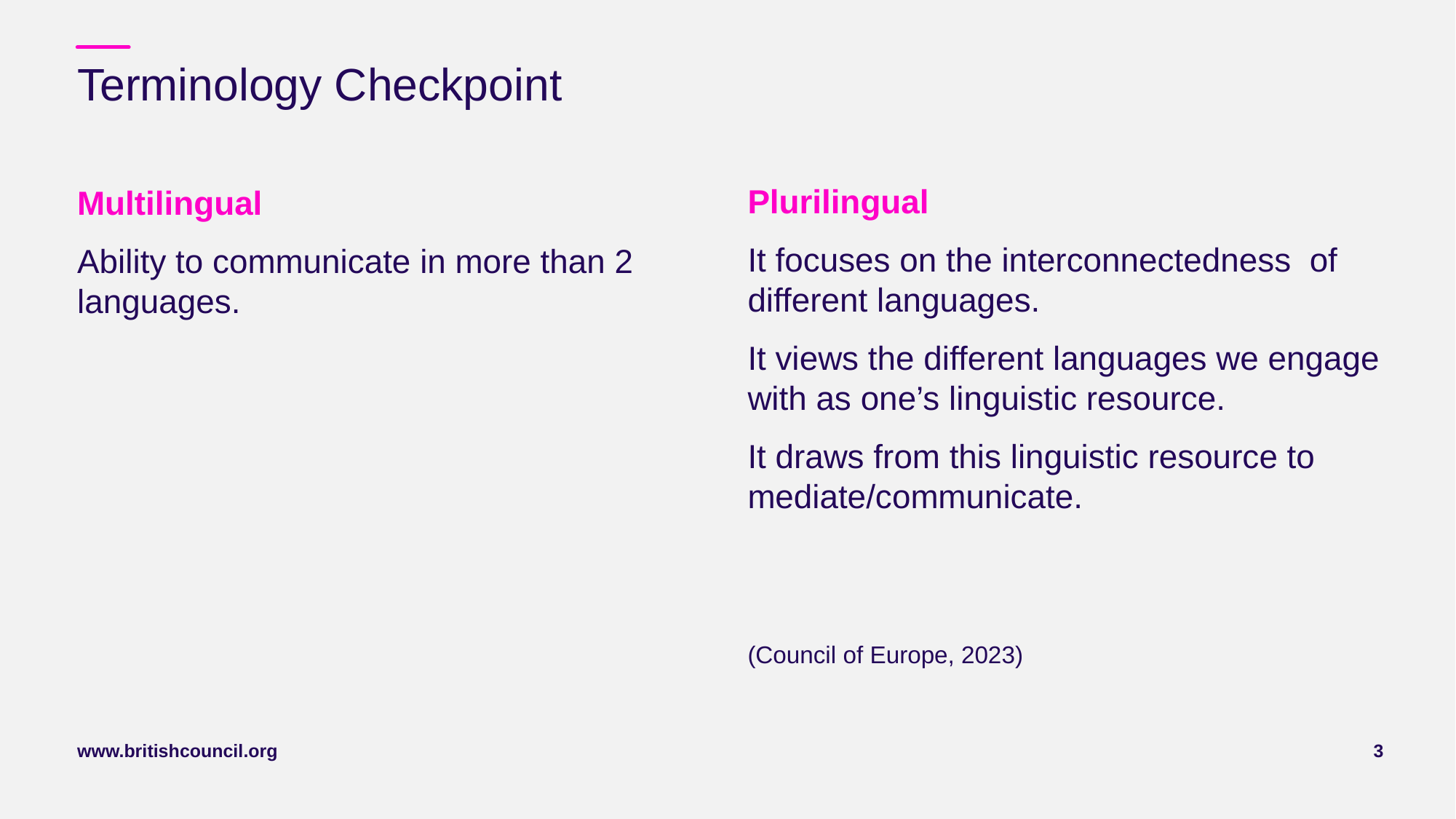

# Terminology Checkpoint
Plurilingual
It focuses on the interconnectedness  of different languages.
It views the different languages we engage with as one’s linguistic resource.
It draws from this linguistic resource to mediate/communicate.

(Council of Europe, 2023)

Multilingual
Ability to communicate in more than 2 languages.

3